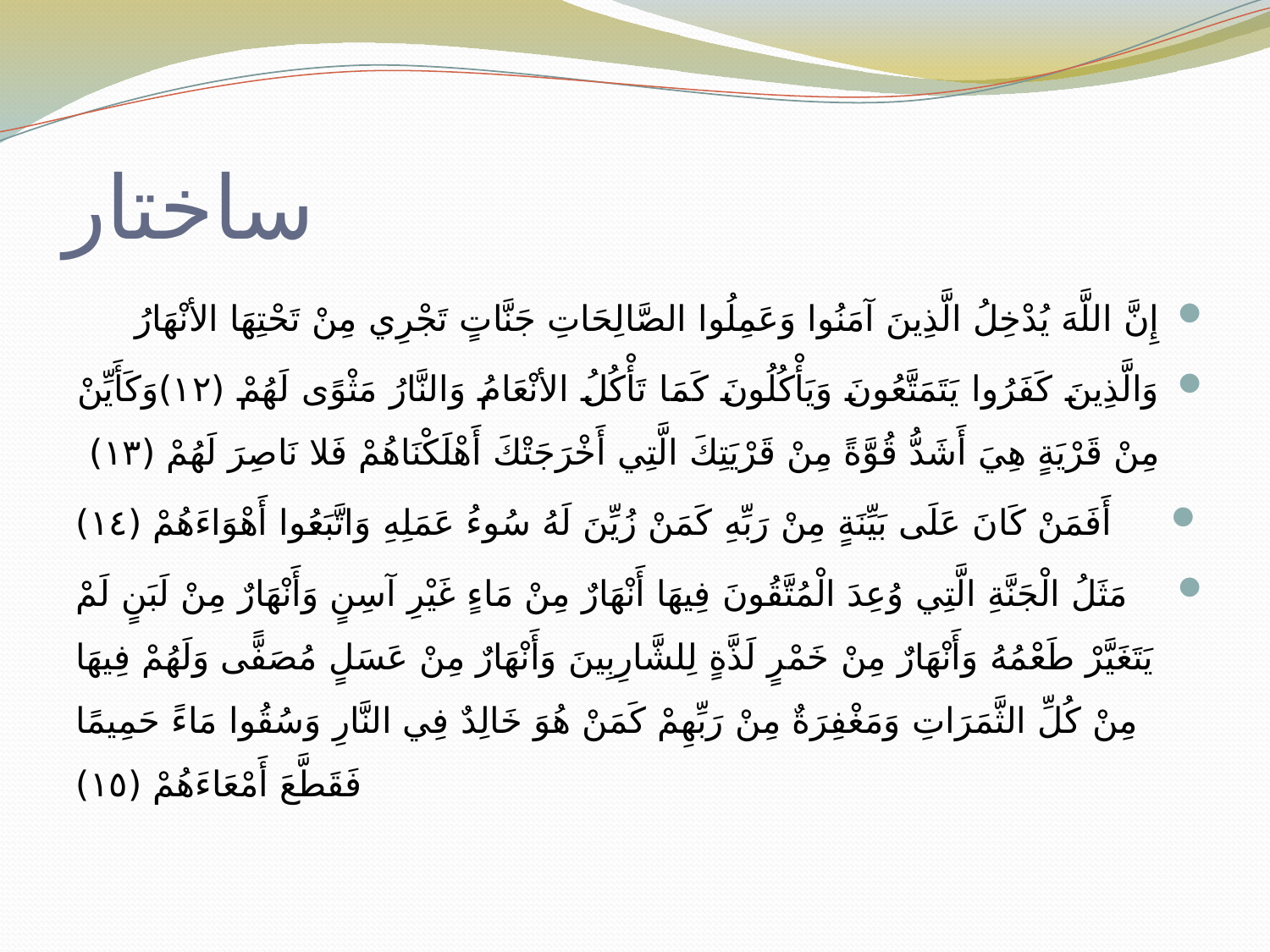

# ساختار
إِنَّ اللَّهَ يُدْخِلُ الَّذِينَ آمَنُوا وَعَمِلُوا الصَّالِحَاتِ جَنَّاتٍ تَجْرِي مِنْ تَحْتِهَا الأنْهَارُ
وَالَّذِينَ كَفَرُوا يَتَمَتَّعُونَ وَيَأْكُلُونَ كَمَا تَأْكُلُ الأنْعَامُ وَالنَّارُ مَثْوًى لَهُمْ (١٢)وَكَأَيِّنْ مِنْ قَرْيَةٍ هِيَ أَشَدُّ قُوَّةً مِنْ قَرْيَتِكَ الَّتِي أَخْرَجَتْكَ أَهْلَكْنَاهُمْ فَلا نَاصِرَ لَهُمْ (١٣)
أَفَمَنْ كَانَ عَلَى بَيِّنَةٍ مِنْ رَبِّهِ كَمَنْ زُيِّنَ لَهُ سُوءُ عَمَلِهِ وَاتَّبَعُوا أَهْوَاءَهُمْ (١٤)
مَثَلُ الْجَنَّةِ الَّتِي وُعِدَ الْمُتَّقُونَ فِيهَا أَنْهَارٌ مِنْ مَاءٍ غَيْرِ آسِنٍ وَأَنْهَارٌ مِنْ لَبَنٍ لَمْ يَتَغَيَّرْ طَعْمُهُ وَأَنْهَارٌ مِنْ خَمْرٍ لَذَّةٍ لِلشَّارِبِينَ وَأَنْهَارٌ مِنْ عَسَلٍ مُصَفًّى وَلَهُمْ فِيهَا مِنْ كُلِّ الثَّمَرَاتِ وَمَغْفِرَةٌ مِنْ رَبِّهِمْ كَمَنْ هُوَ خَالِدٌ فِي النَّارِ وَسُقُوا مَاءً حَمِيمًا فَقَطَّعَ أَمْعَاءَهُمْ (١٥)